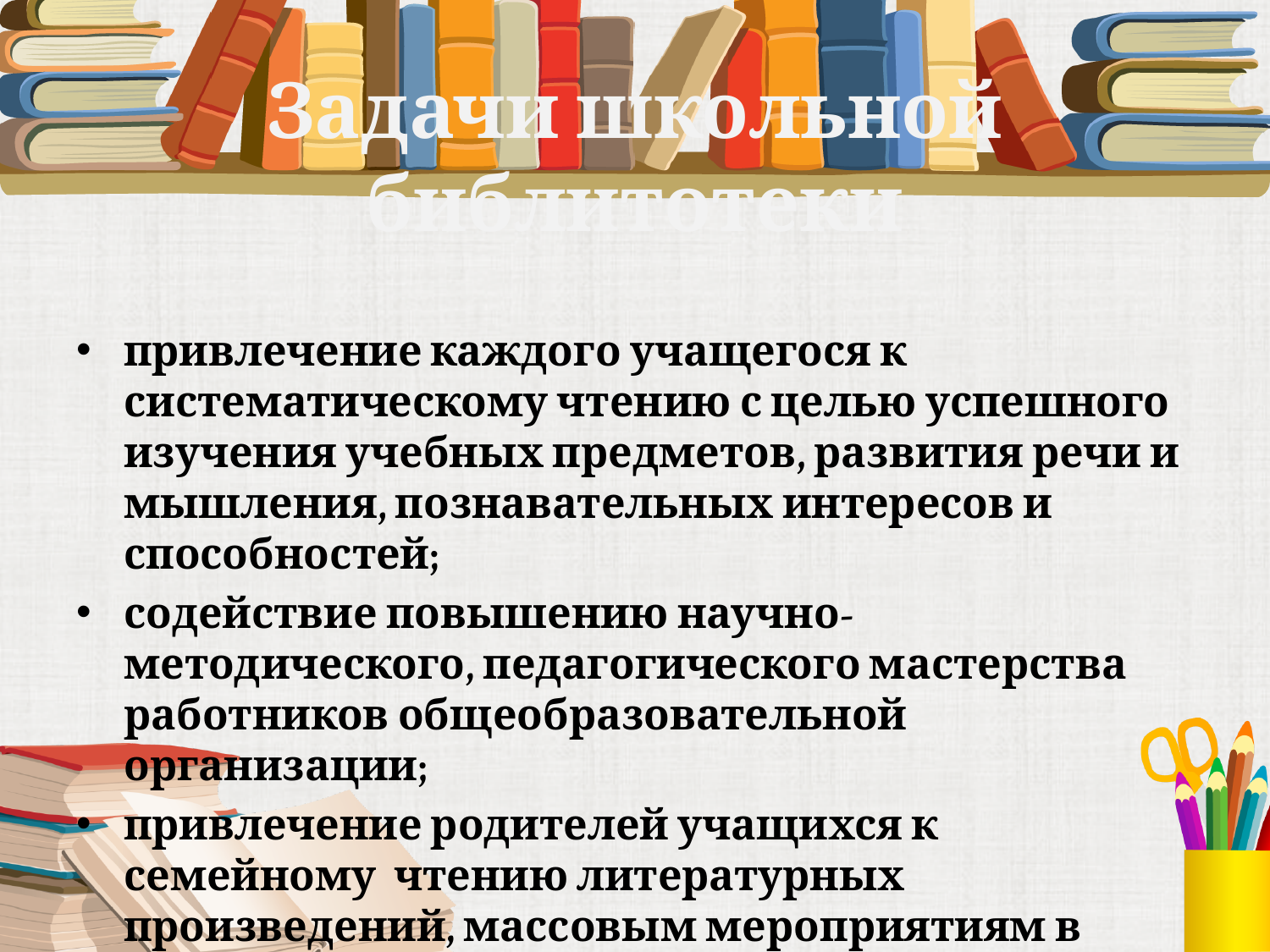

# Задачи школьной библитотеки
привлечение каждого учащегося к систематическому чтению с целью успешного изучения учебных предметов, развития речи и мышления, познавательных интересов и способностей;
содействие повышению научно-методического, педагогического мастерства работников общеобразовательной организации;
привлечение родителей учащихся к семейному  чтению литературных произведений, массовым мероприятиям в библиотеке